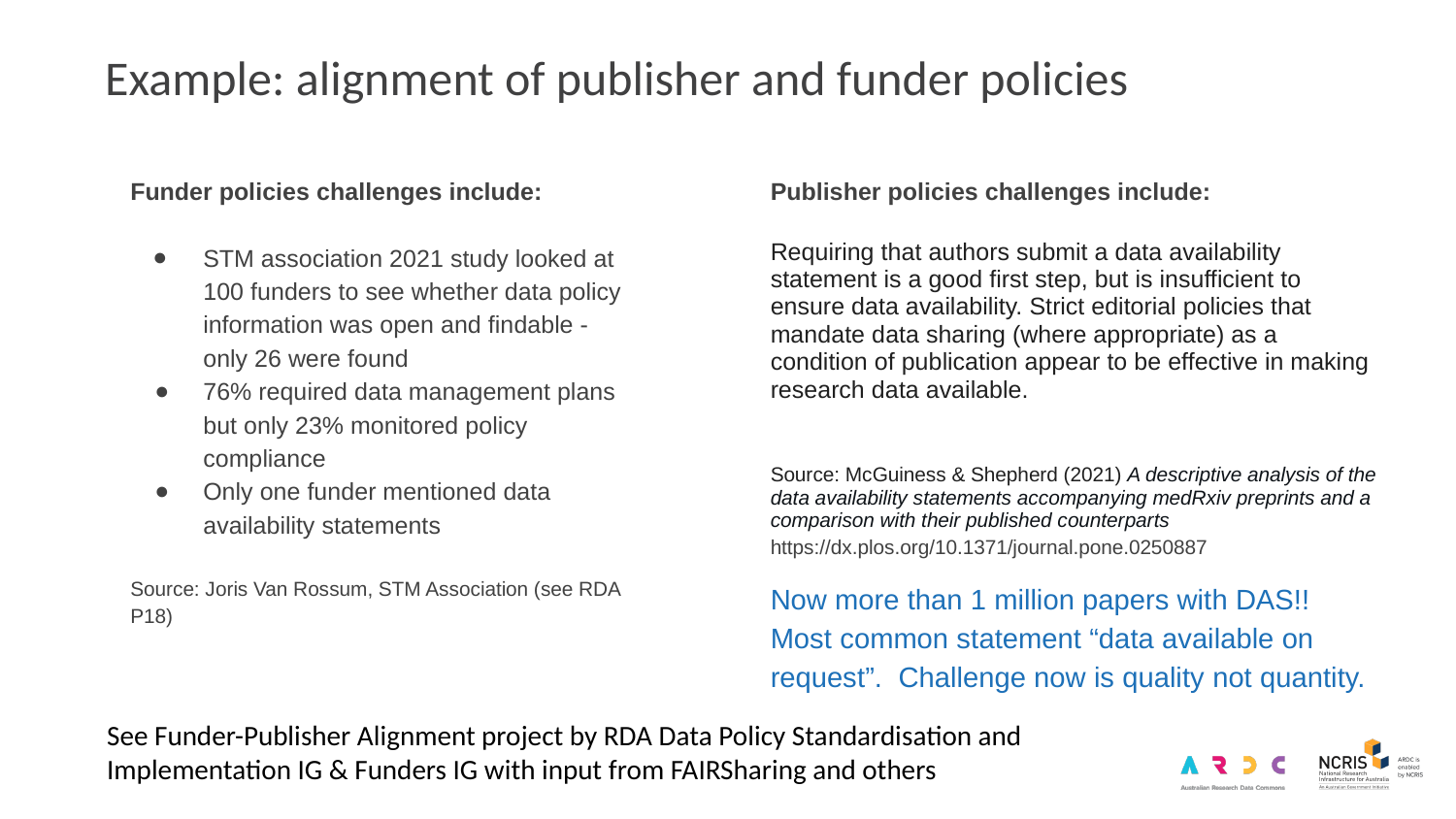

Example: alignment of publisher and funder policies
Funder policies challenges include:

STM association 2021 study looked at 100 funders to see whether data policy information was open and findable - only 26 were found
76% required data management plans but only 23% monitored policy compliance
Only one funder mentioned data availability statements

Source: Joris Van Rossum, STM Association (see RDA P18)

Publisher policies challenges include:

Requiring that authors submit a data availability statement is a good first step, but is insufficient to ensure data availability. Strict editorial policies that mandate data sharing (where appropriate) as a condition of publication appear to be effective in making research data available.

Source: McGuiness & Shepherd (2021) A descriptive analysis of the data availability statements accompanying medRxiv preprints and a comparison with their published counterparts  https://dx.plos.org/10.1371/journal.pone.0250887
Now more than 1 million papers with DAS!! Most common statement “data available on request”.  Challenge now is quality not quantity.

See Funder-Publisher Alignment project by RDA Data Policy Standardisation and Implementation IG & Funders IG with input from FAIRSharing and others